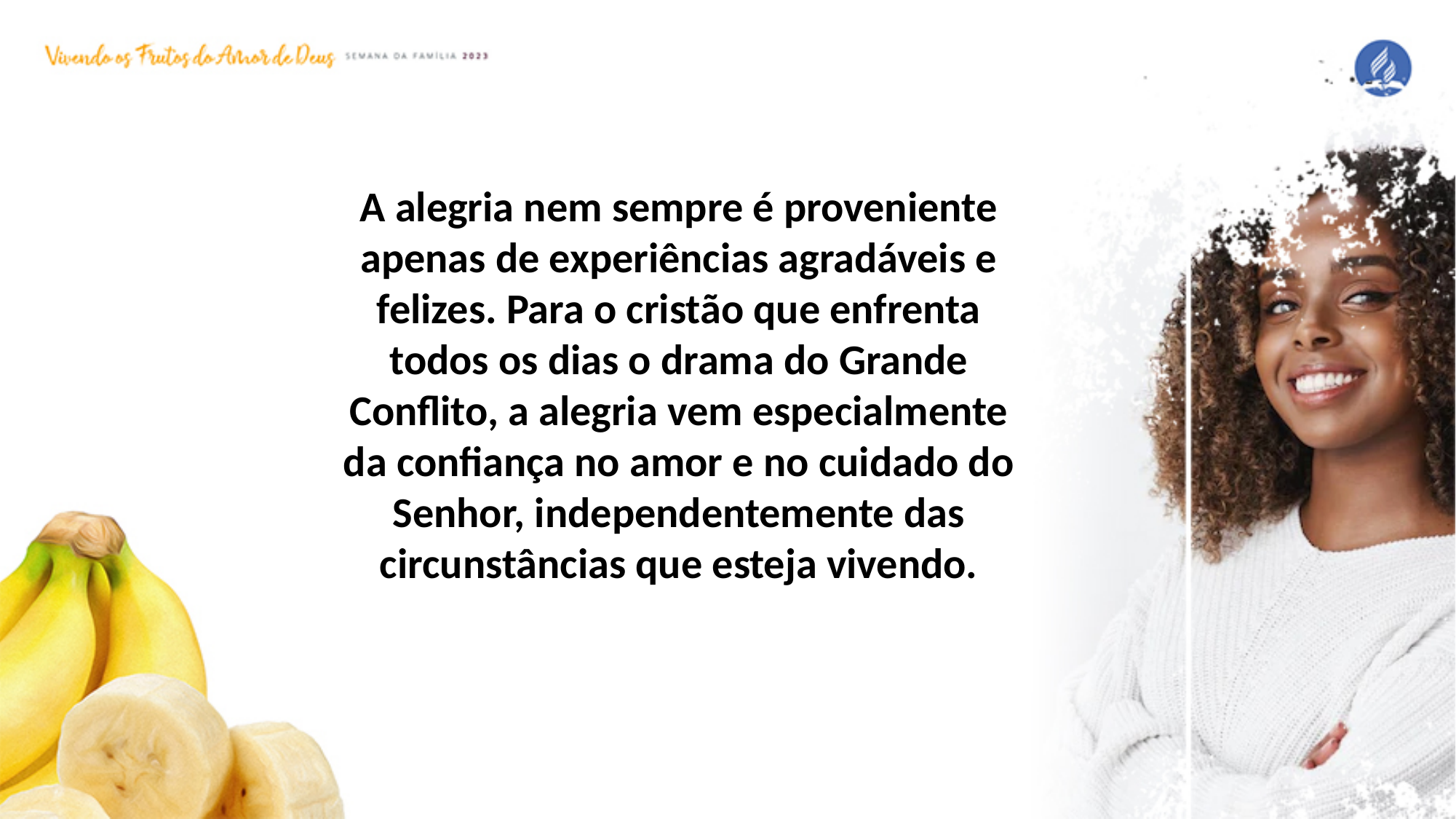

A alegria nem sempre é proveniente apenas de experiências agradáveis e felizes. Para o cristão que enfrenta todos os dias o drama do Grande Conflito, a alegria vem especialmente da confiança no amor e no cuidado do Senhor, independentemente das circunstâncias que esteja vivendo.